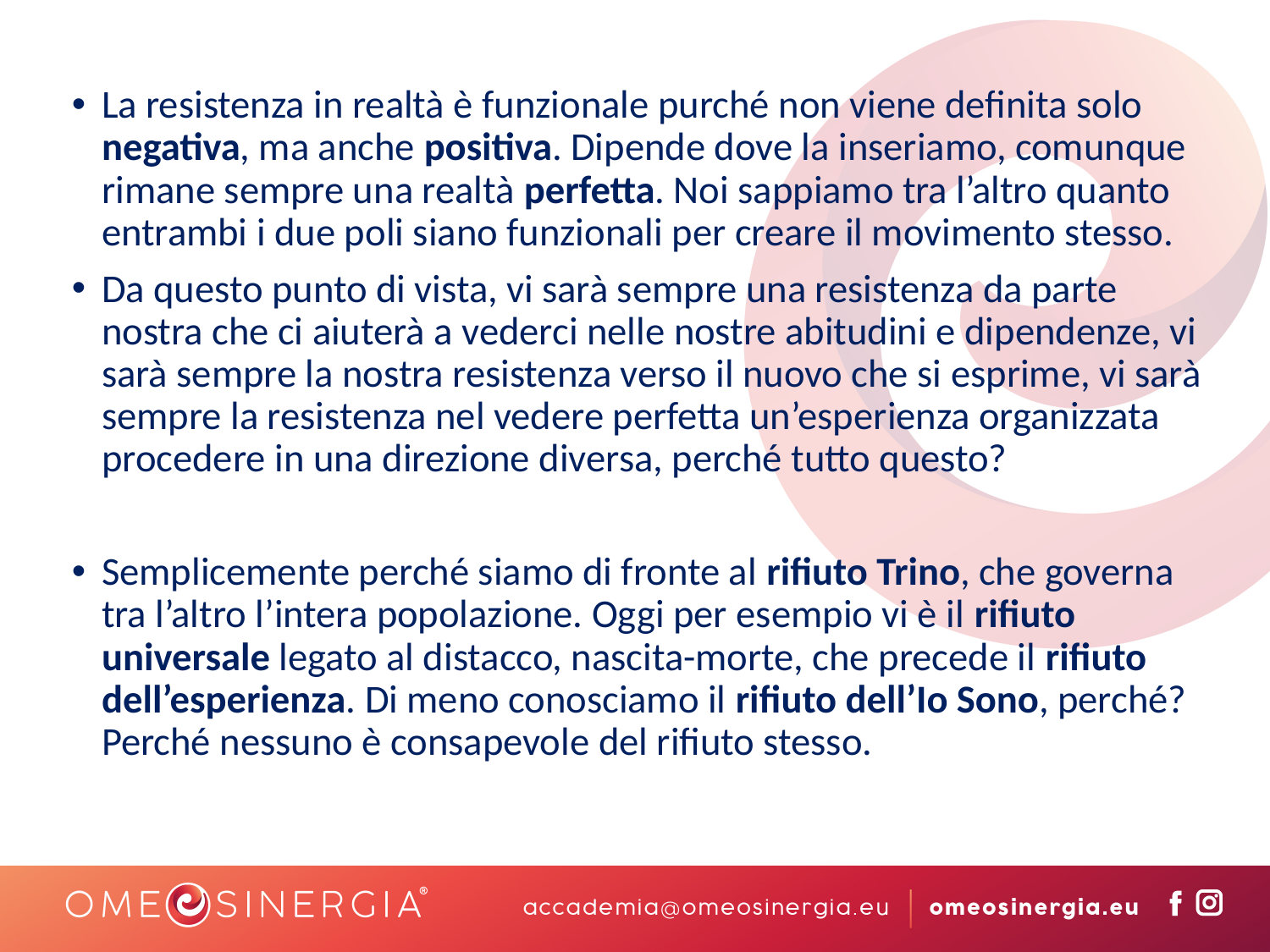

La resistenza in realtà è funzionale purché non viene definita solo negativa, ma anche positiva. Dipende dove la inseriamo, comunque rimane sempre una realtà perfetta. Noi sappiamo tra l’altro quanto entrambi i due poli siano funzionali per creare il movimento stesso.
Da questo punto di vista, vi sarà sempre una resistenza da parte nostra che ci aiuterà a vederci nelle nostre abitudini e dipendenze, vi sarà sempre la nostra resistenza verso il nuovo che si esprime, vi sarà sempre la resistenza nel vedere perfetta un’esperienza organizzata procedere in una direzione diversa, perché tutto questo?

Semplicemente perché siamo di fronte al rifiuto Trino, che governa tra l’altro l’intera popolazione. Oggi per esempio vi è il rifiuto universale legato al distacco, nascita-morte, che precede il rifiuto dell’esperienza. Di meno conosciamo il rifiuto dell’Io Sono, perché? Perché nessuno è consapevole del rifiuto stesso.